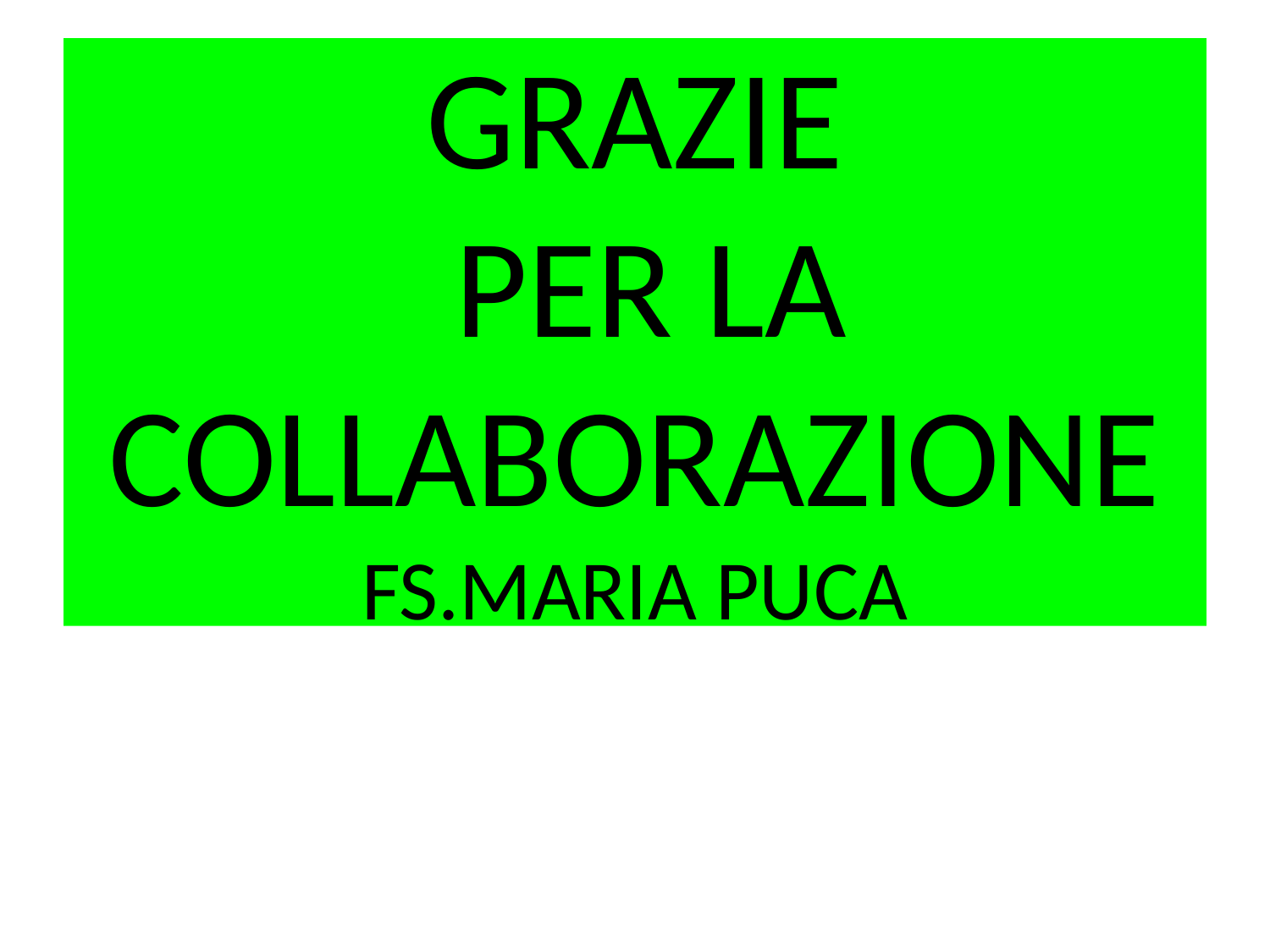

# GRAZIE PER LA COLLABORAZIONE FS.MARIA PUCA